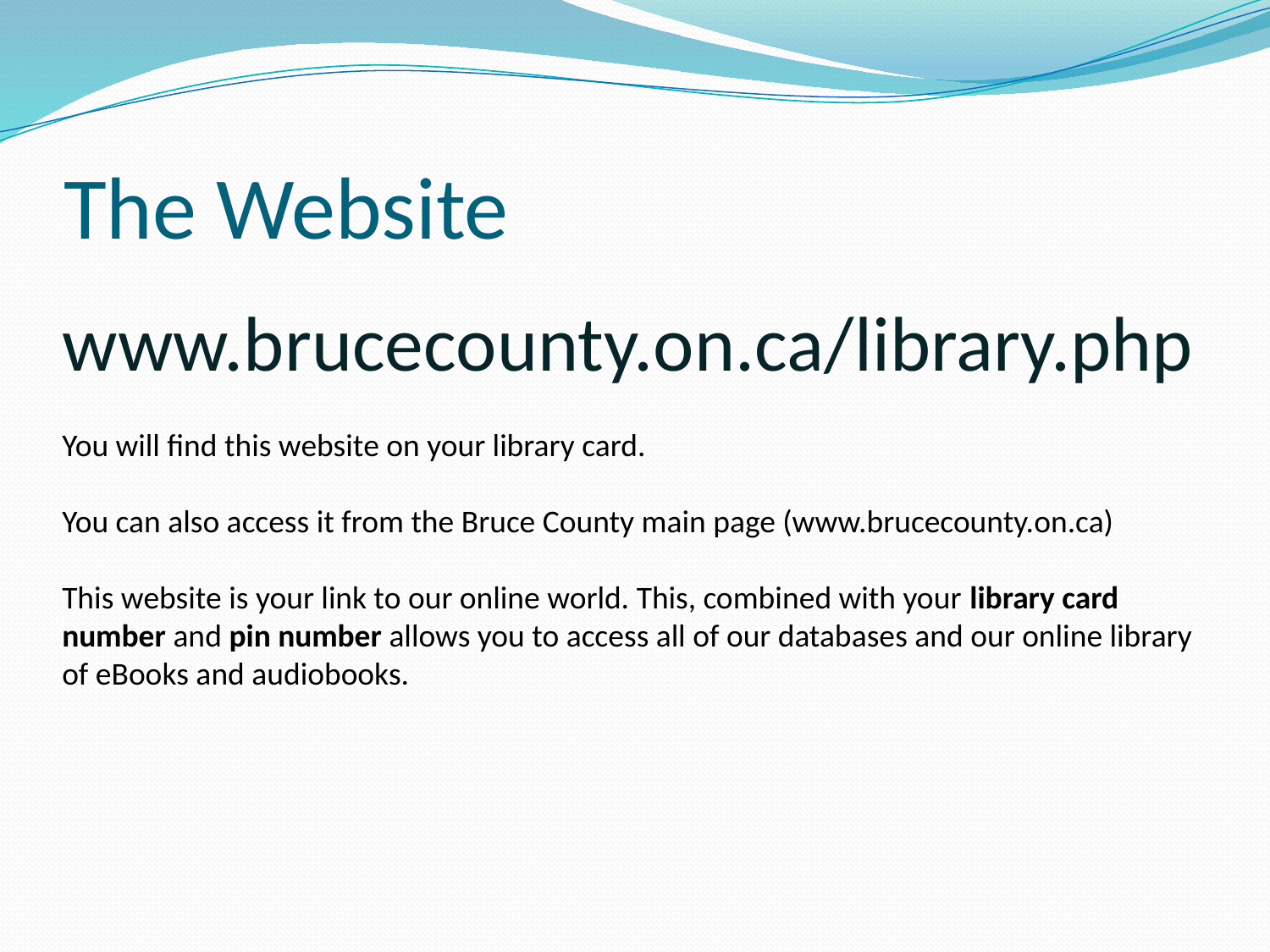

# The Website
www.brucecounty.on.ca/library.php

You will find this website on your library card.

You can also access it from the Bruce County main page (www.brucecounty.on.ca)

This website is your link to our online world. This, combined with your library card number and pin number allows you to access all of our databases and our online library of eBooks and audiobooks.